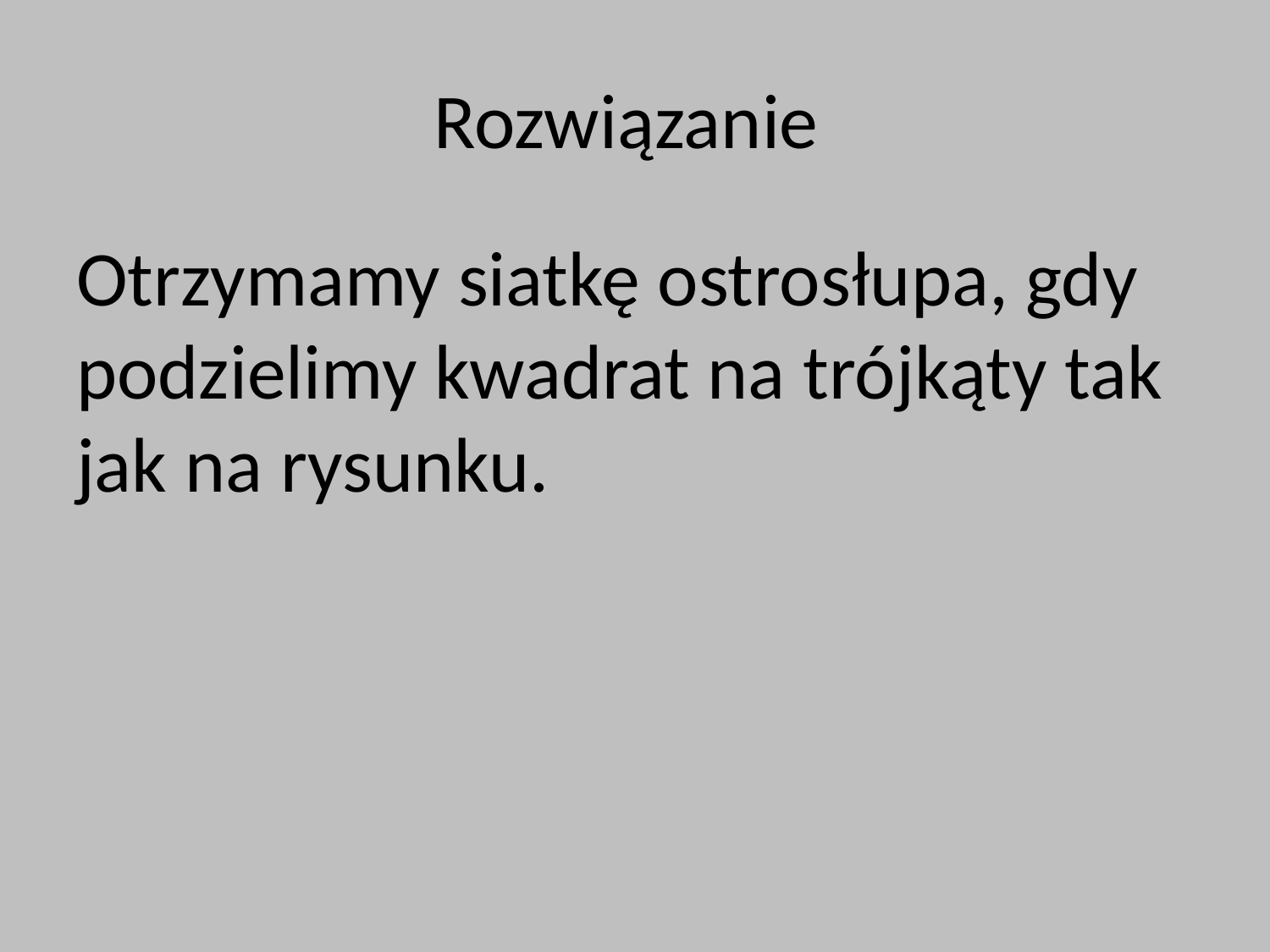

# Rozwiązanie
Otrzymamy siatkę ostrosłupa, gdy podzielimy kwadrat na trójkąty tak jak na rysunku.